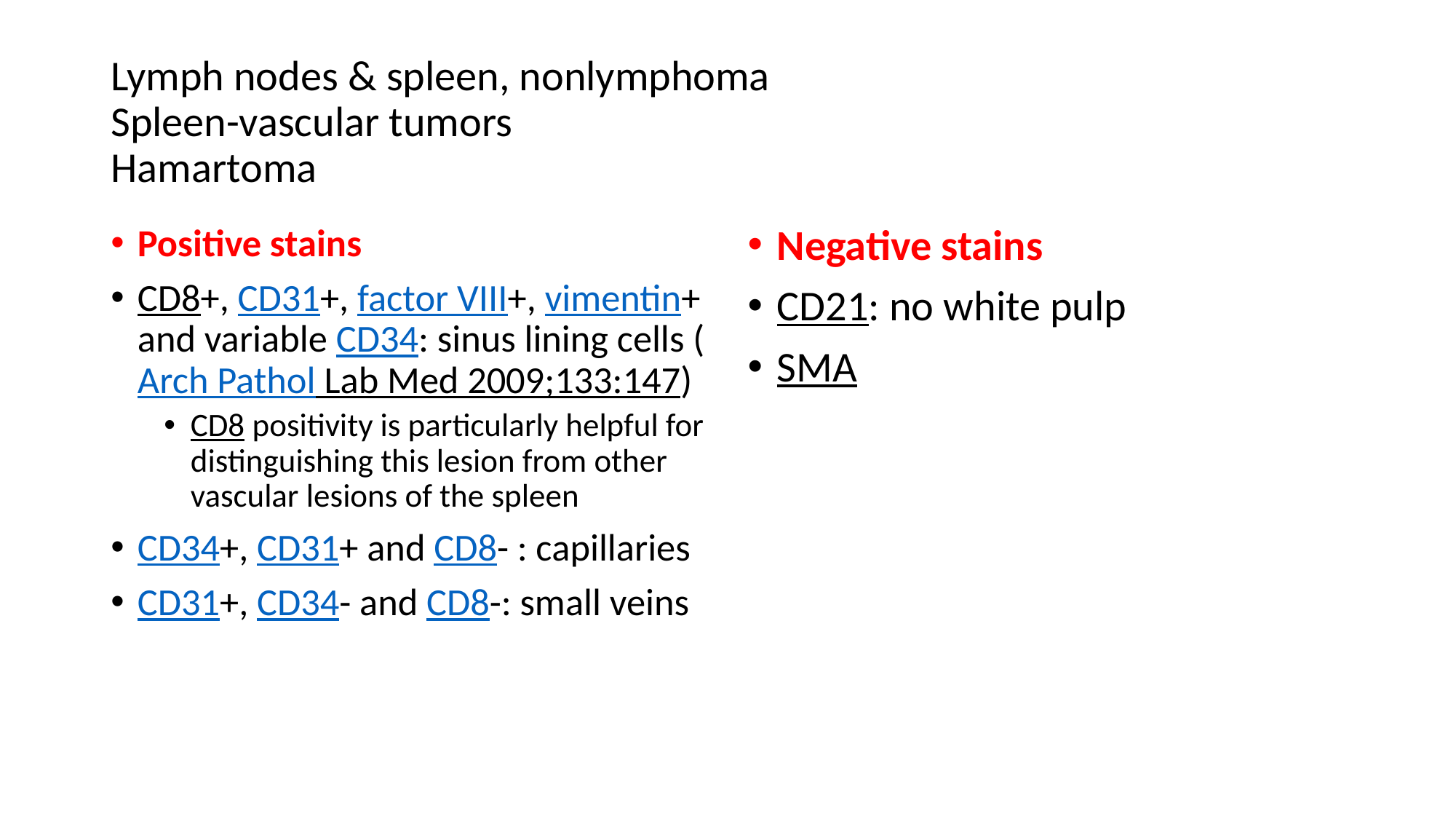

# Lymph nodes & spleen, nonlymphoma Spleen-vascular tumors Hamartoma
Positive stains
CD8+, CD31+, factor VIII+, vimentin+ and variable CD34: sinus lining cells (Arch Pathol Lab Med 2009;133:147)
CD8 positivity is particularly helpful for distinguishing this lesion from other vascular lesions of the spleen
CD34+, CD31+ and CD8- : capillaries
CD31+, CD34- and CD8-: small veins

Negative stains
CD21: no white pulp
SMA